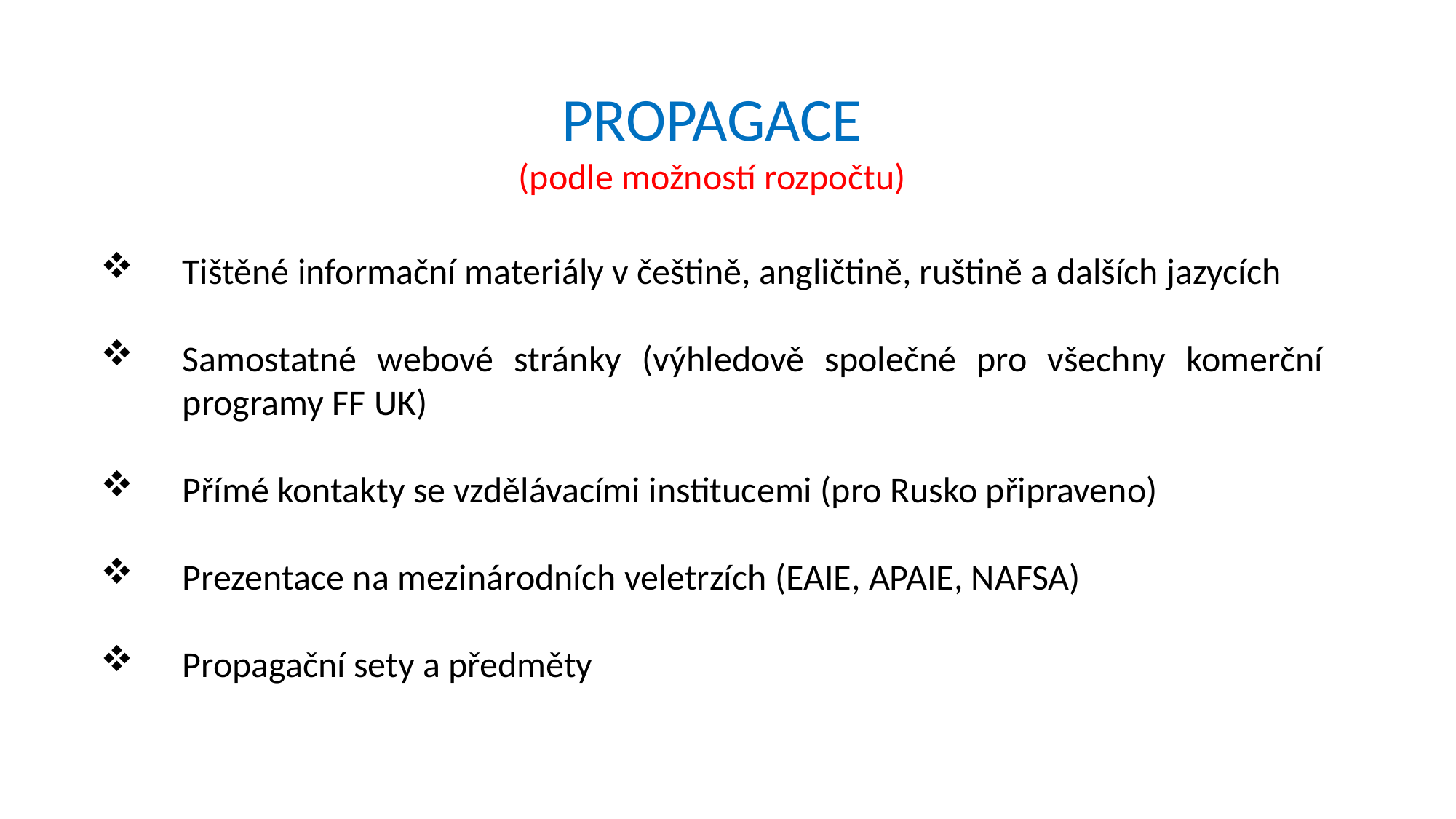

PROPAGACE
(podle možností rozpočtu)

Tištěné informační materiály v češtině, angličtině, ruštině a dalších jazycích

Samostatné webové stránky (výhledově společné pro všechny komerční programy FF UK)

Přímé kontakty se vzdělávacími institucemi (pro Rusko připraveno)

Prezentace na mezinárodních veletrzích (EAIE, APAIE, NAFSA)

Propagační sety a předměty